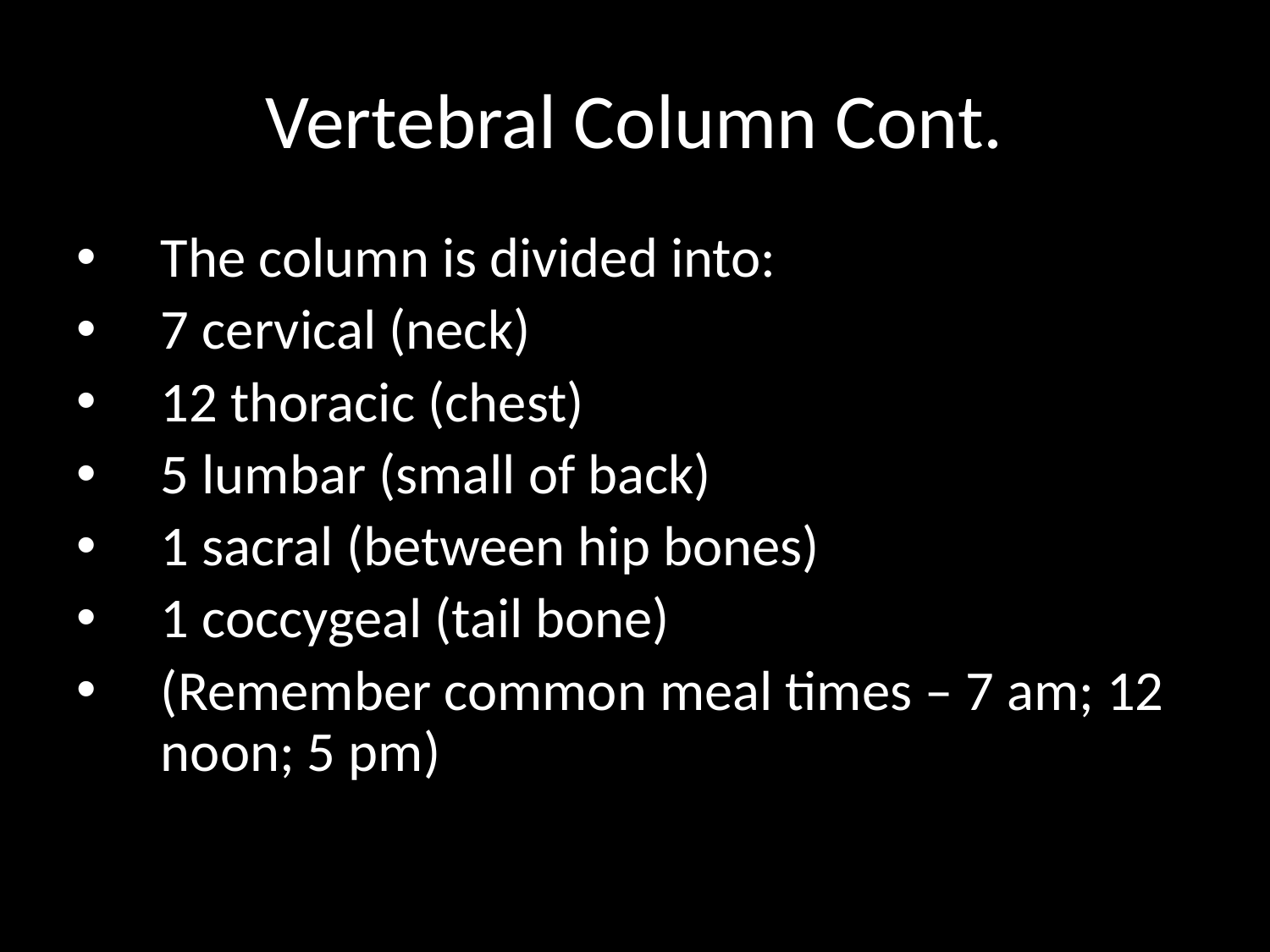

# Vertebral Column Cont.
The column is divided into:
7 cervical (neck)
12 thoracic (chest)
5 lumbar (small of back)
1 sacral (between hip bones)
1 coccygeal (tail bone)
(Remember common meal times – 7 am; 12 noon; 5 pm)